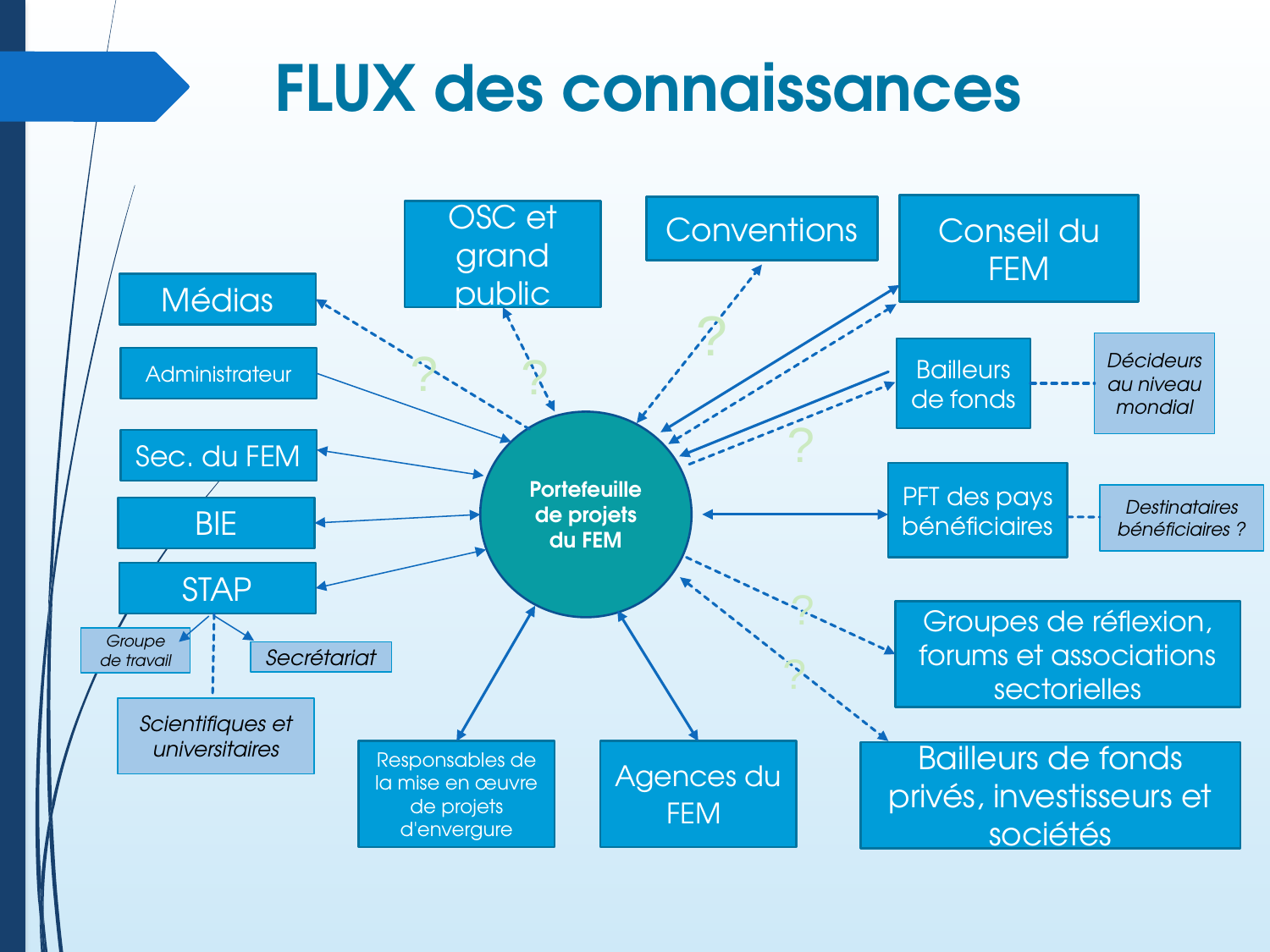

# FLUX des connaissances
Conseil du FEM
Conventions
OSC et grand public
Médias
?
Décideurs au niveau mondial
?
Bailleurs de fonds
?
Administrateur
?
Portefeuille de projets du FEM
Sec. du FEM
PFT des pays bénéficiaires
Destinataires bénéficiaires ?
BIE
STAP
?
Groupes de réflexion, forums et associations sectorielles
Groupe de travail
?
Secrétariat
Scientifiques et universitaires
Responsables de la mise en œuvre
de projets d'envergure
Agences du FEM
Bailleurs de fonds privés, investisseurs et sociétés